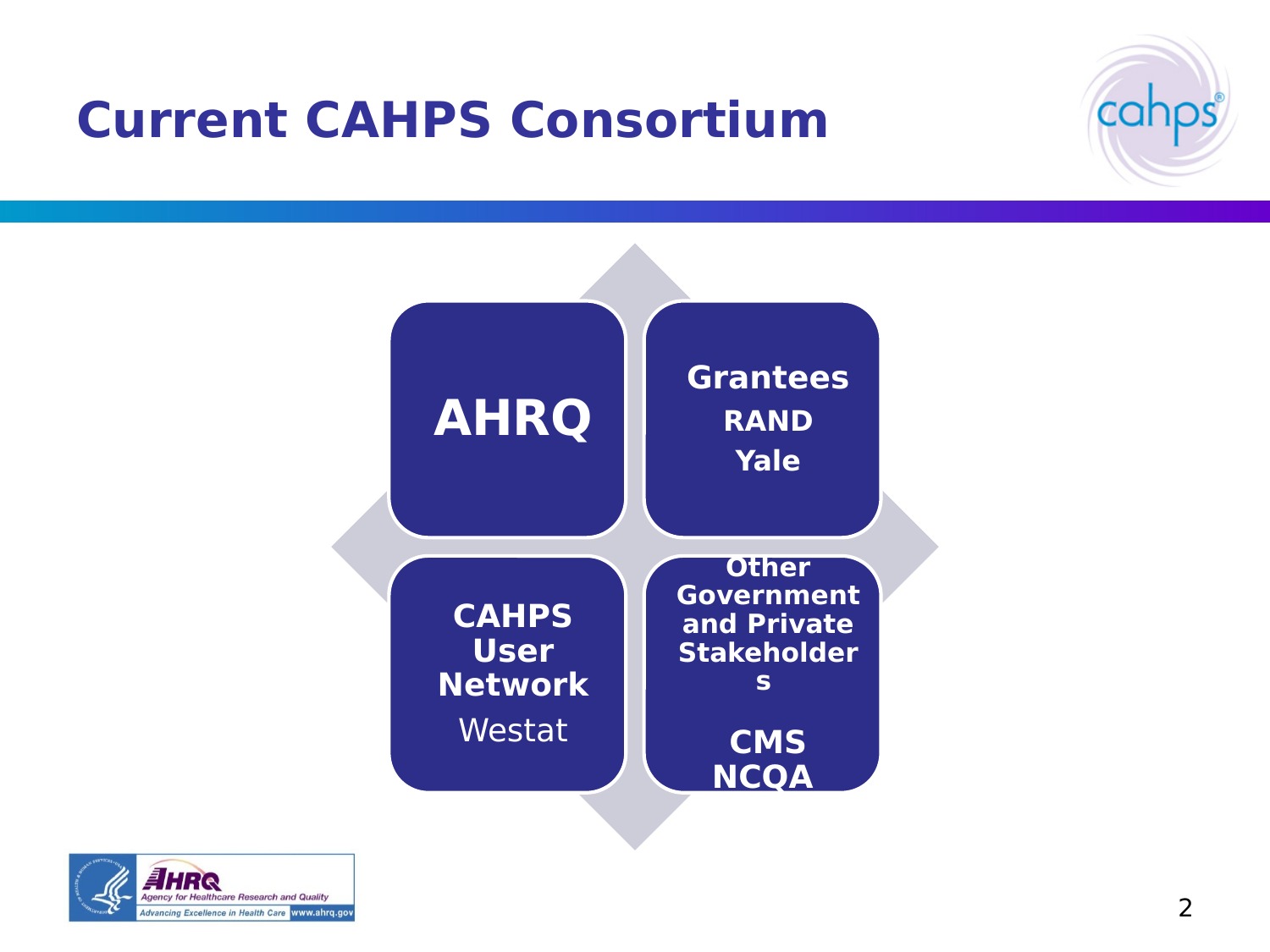

# Current CAHPS Consortium
AHRQ
Grantees
RAND
Yale
CAHPS User Network
Westat
Other Government and Private Stakeholders
CMS
NCQA
2